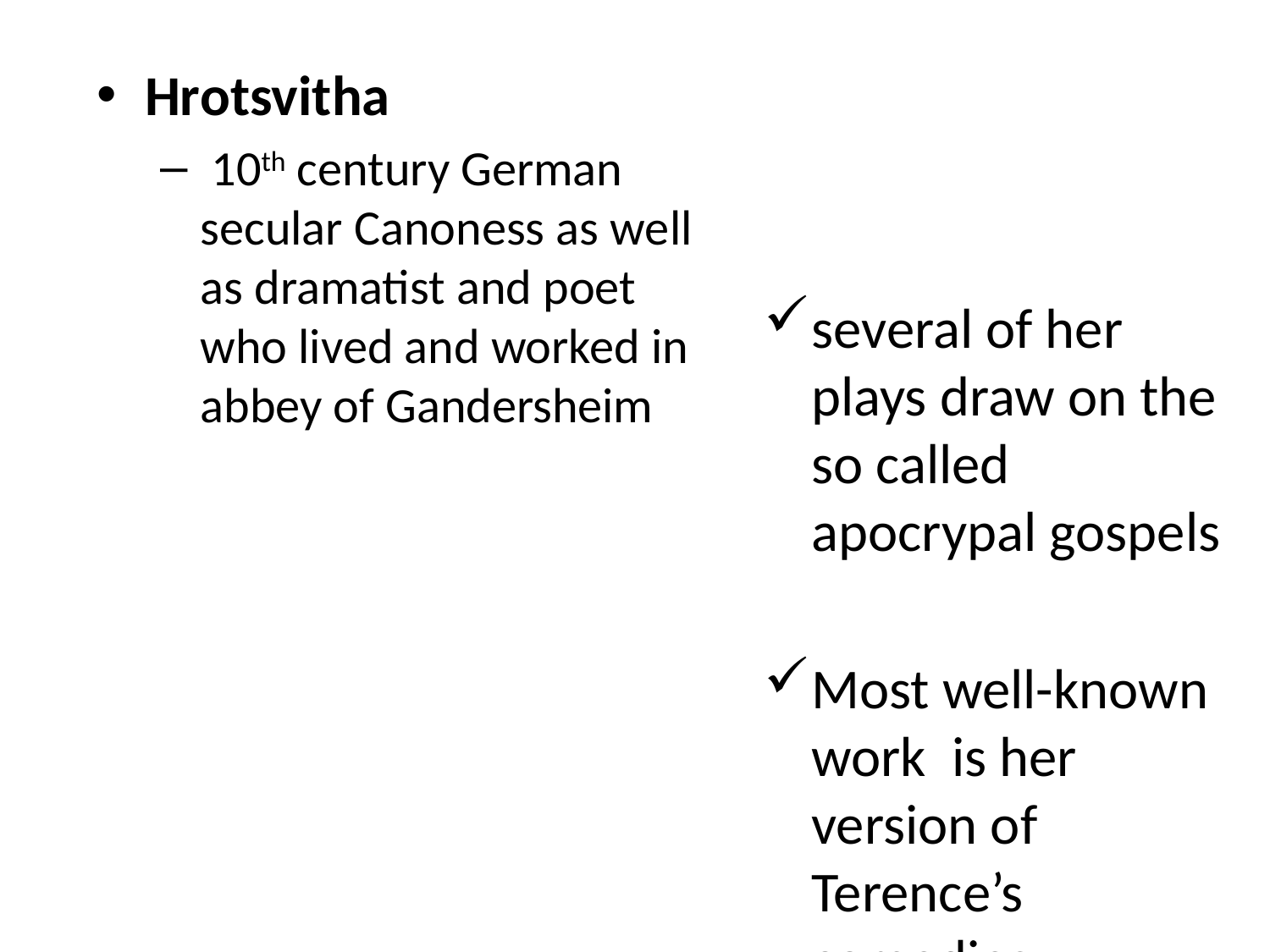

Hrotsvitha
 10th century German secular Canoness as well as dramatist and poet who lived and worked in abbey of Gandersheim
several of her plays draw on the so called apocrypal gospels

Most well-known work  is her version of Terence’s comedies